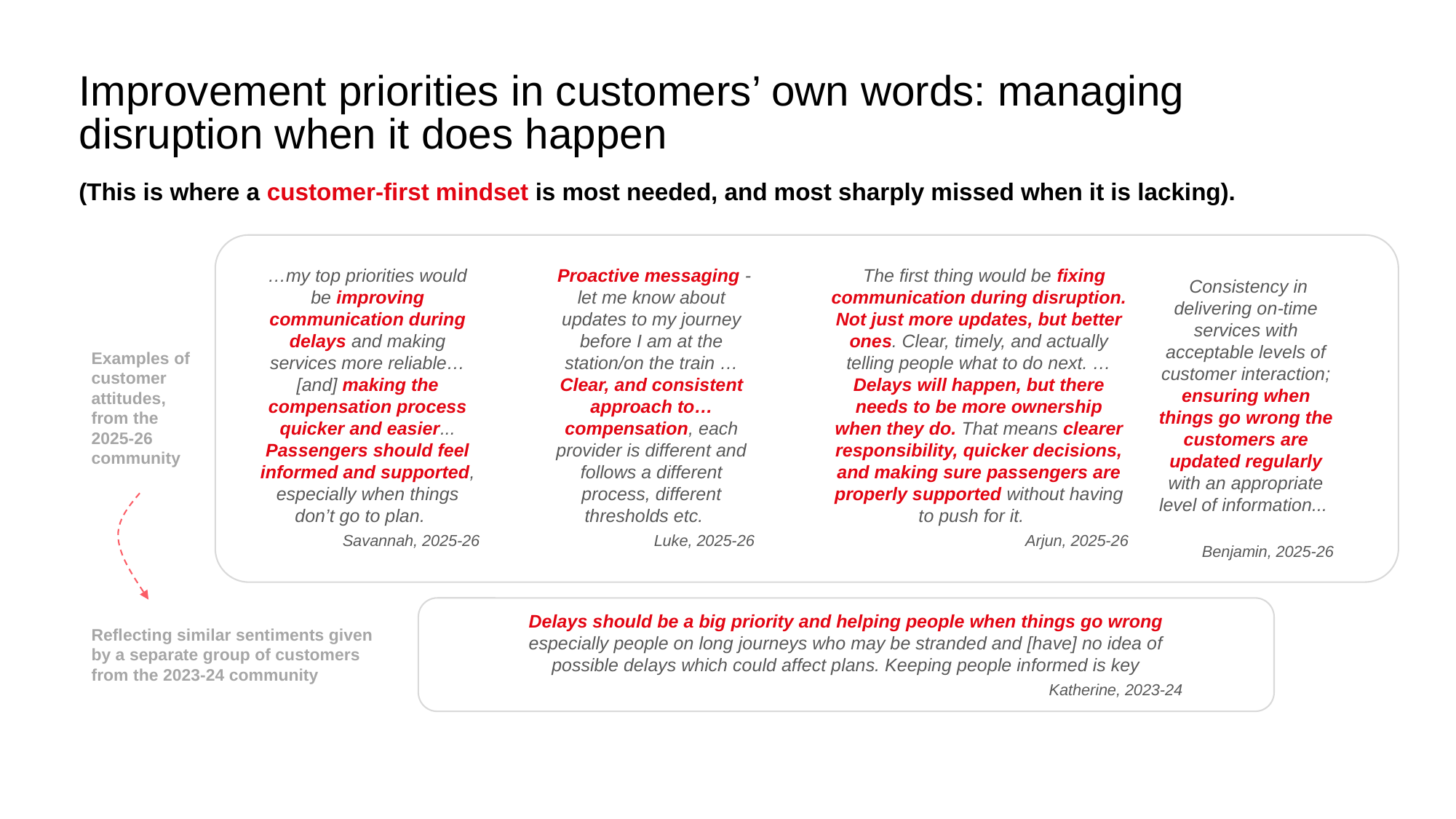

# Improvement priorities in customers’ own words: managing disruption when it does happen
(This is where a customer-first mindset is most needed, and most sharply missed when it is lacking).

…my top priorities would be improving communication during delays and making services more reliable… [and] making the compensation process quicker and easier... Passengers should feel informed and supported, especially when things don’t go to plan.
Savannah, 2025-26
 Proactive messaging - let me know about updates to my journey before I am at the station/on the train …Clear, and consistent approach to… compensation, each provider is different and follows a different process, different thresholds etc.
Luke, 2025-26
  The first thing would be fixing communication during disruption. Not just more updates, but better ones. Clear, timely, and actually telling people what to do next. …Delays will happen, but there needs to be more ownership when they do. That means clearer responsibility, quicker decisions, and making sure passengers are properly supported without having to push for it.
Arjun, 2025-26
 Consistency in delivering on-time services with acceptable levels of customer interaction; ensuring when things go wrong the customers are updated regularly with an appropriate level of information...
Benjamin, 2025-26
Examples of customer attitudes, from the 2025-26 community

Delays should be a big priority and helping people when things go wrong especially people on long journeys who may be stranded and [have] no idea of possible delays which could affect plans. Keeping people informed is key
Katherine, 2023-24
Reflecting similar sentiments given by a separate group of customers from the 2023-24 community